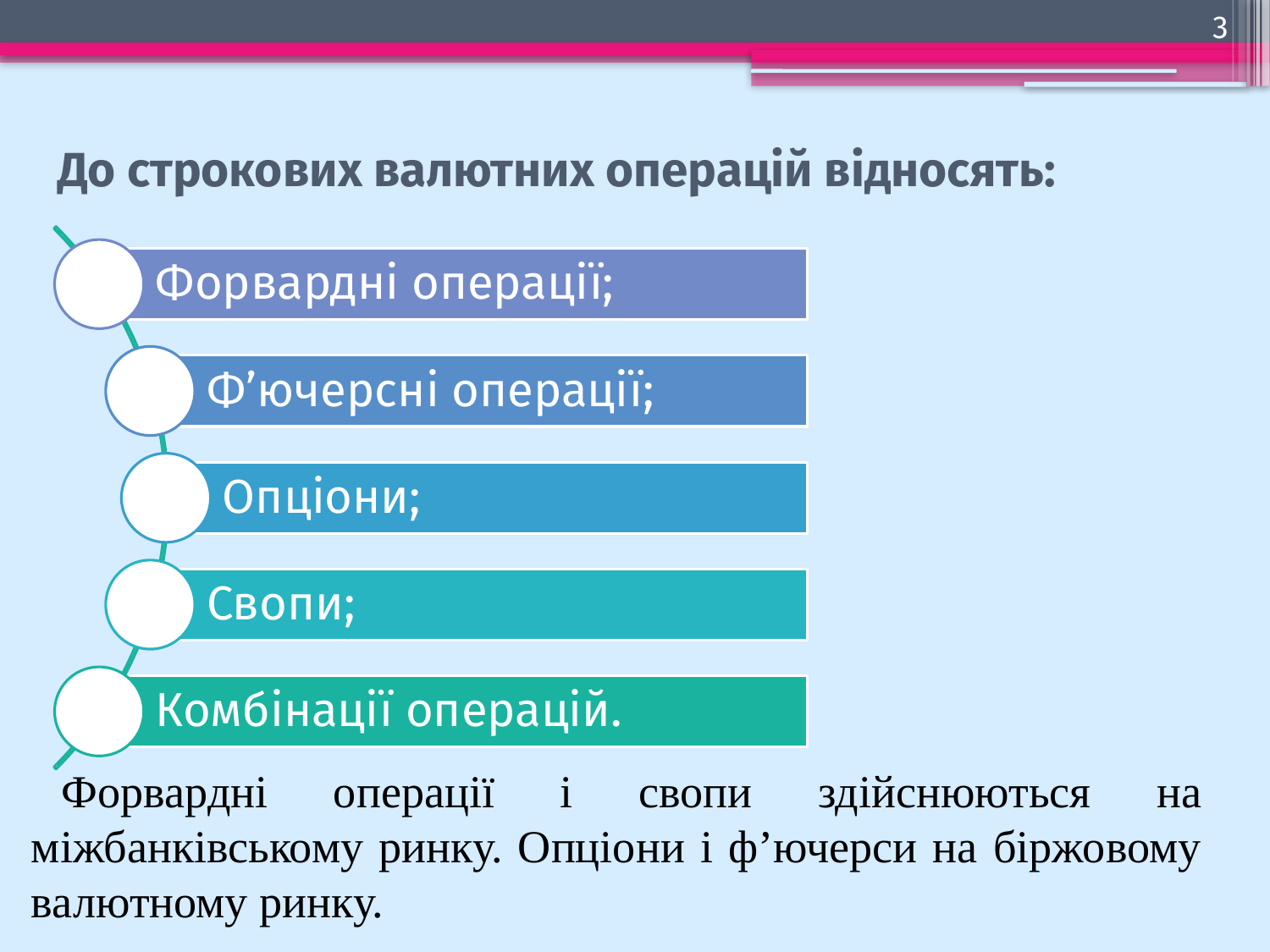

3
# До строкових валютних операцій відносять:
Форвардні операції;
Ф’ючерсні операції;
Опціони;
Свопи;
Комбінації операцій.
Форвардні операції і свопи здійснюються на міжбанківському ринку. Опціони і ф’ючерси на біржовому валютному ринку.